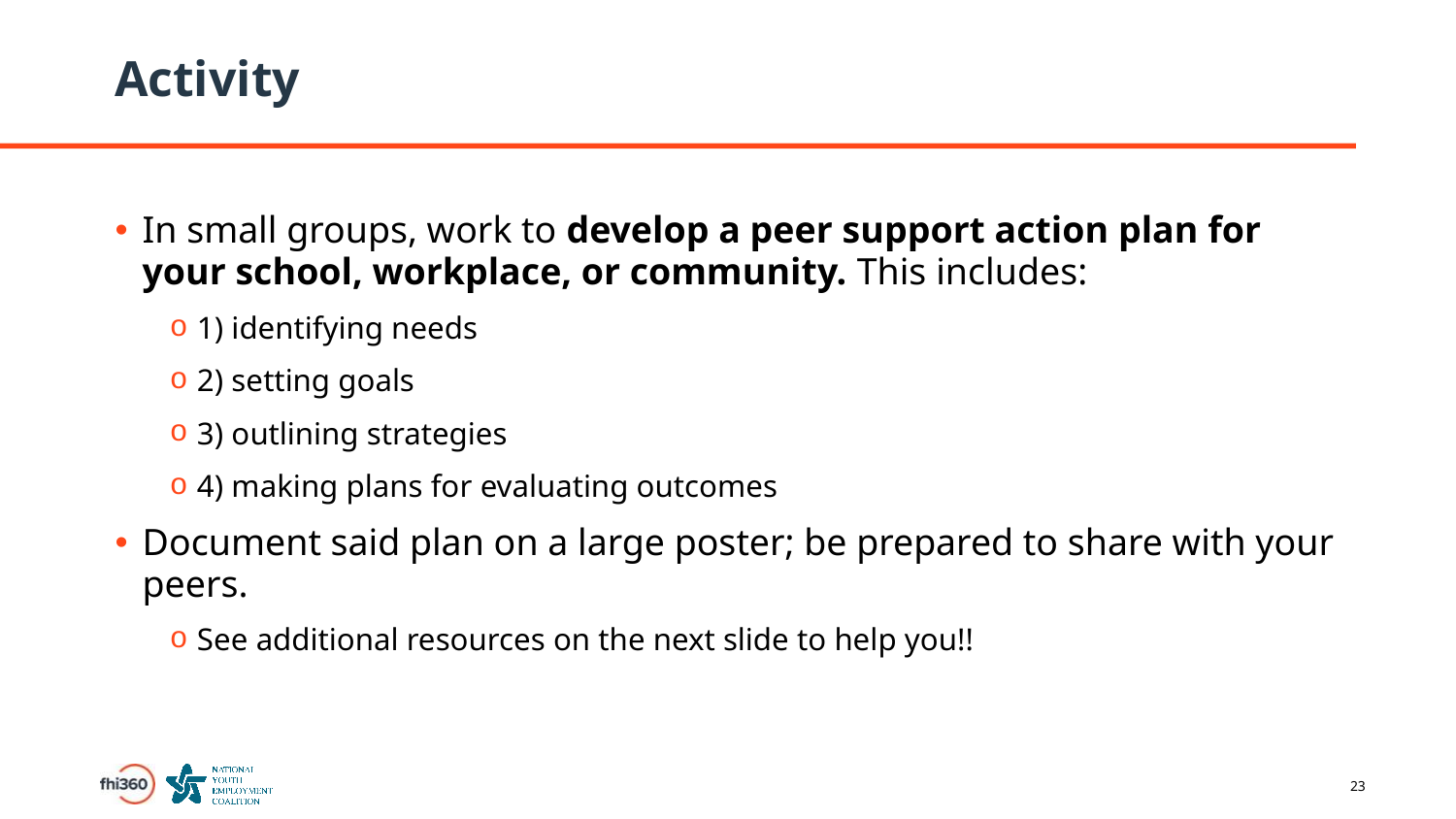

# Activity
In small groups, work to develop a peer support action plan for your school, workplace, or community. This includes:
1) identifying needs
2) setting goals
3) outlining strategies
4) making plans for evaluating outcomes
Document said plan on a large poster; be prepared to share with your peers.
See additional resources on the next slide to help you!!